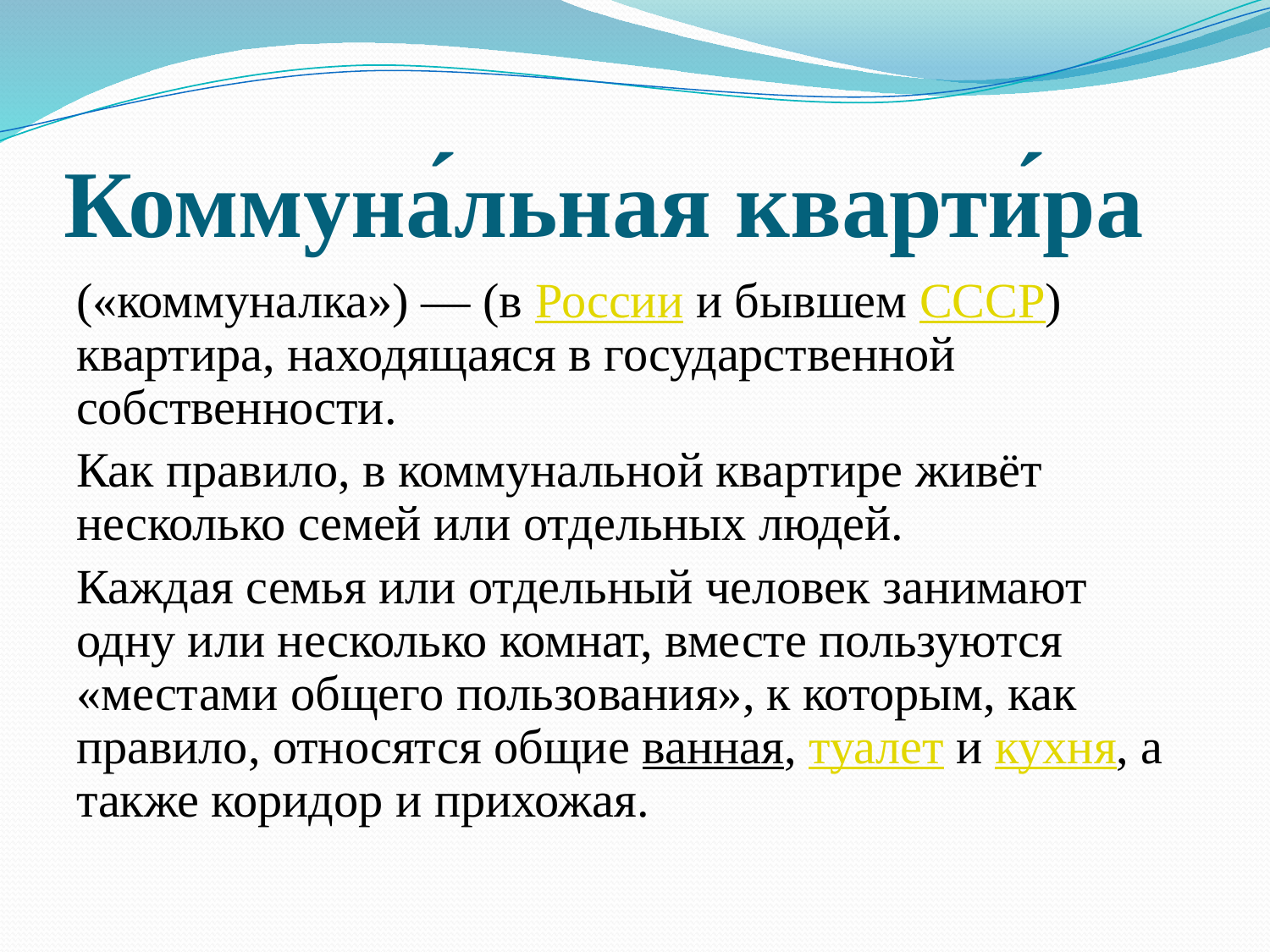

# Коммуна́льная кварти́ра
(«коммуналка») — (в России и бывшем СССР) квартира, находящаяся в государственной собственности.
Как правило, в коммунальной квартире живёт несколько семей или отдельных людей.
Каждая семья или отдельный человек занимают одну или несколько комнат, вместе пользуются «местами общего пользования», к которым, как правило, относятся общие ванная, туалет и кухня, а также коридор и прихожая.